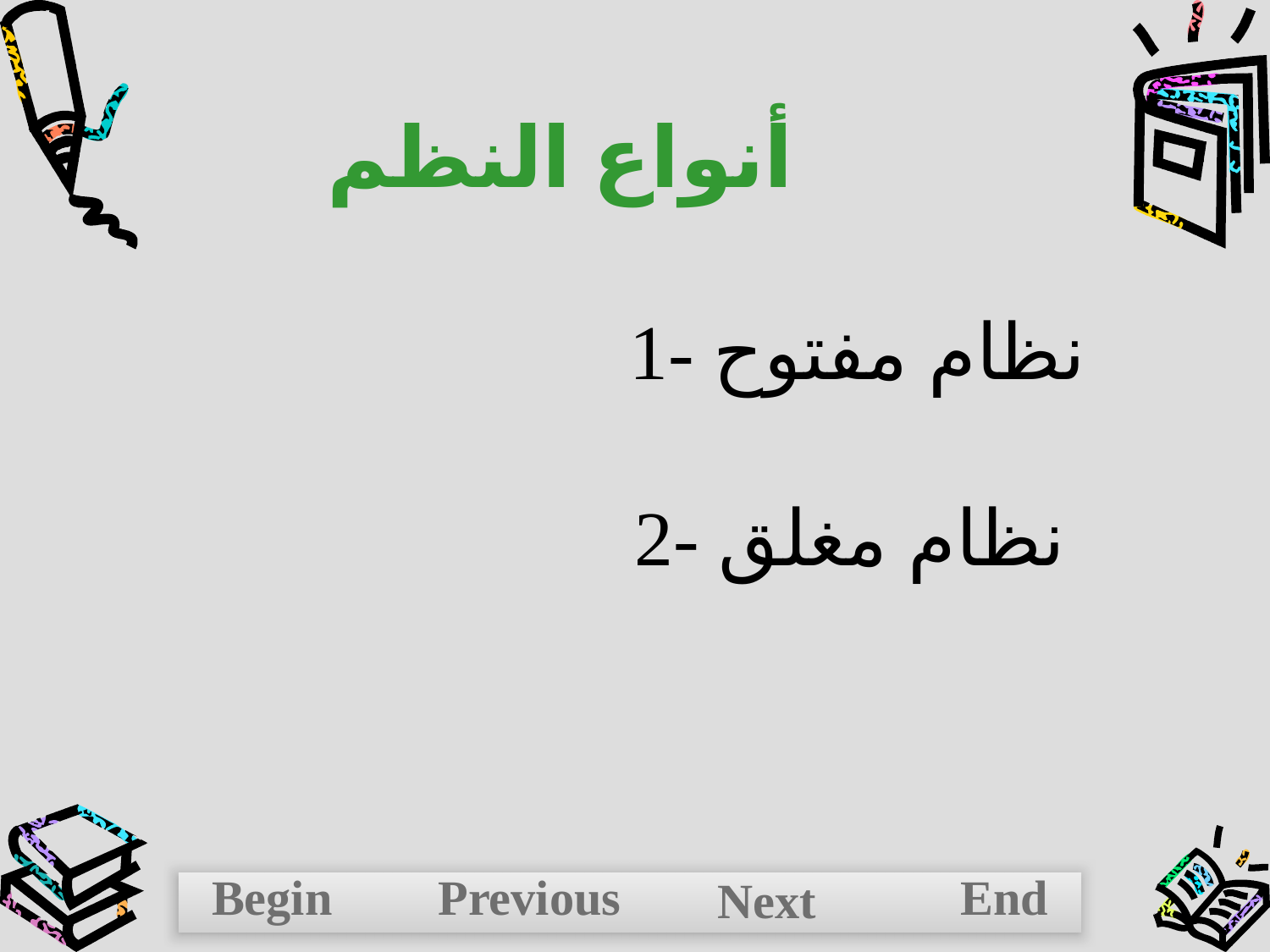

أنواع النظم
1- نظام مفتوح

2- نظام مغلق
Begin
Previous
End
Next